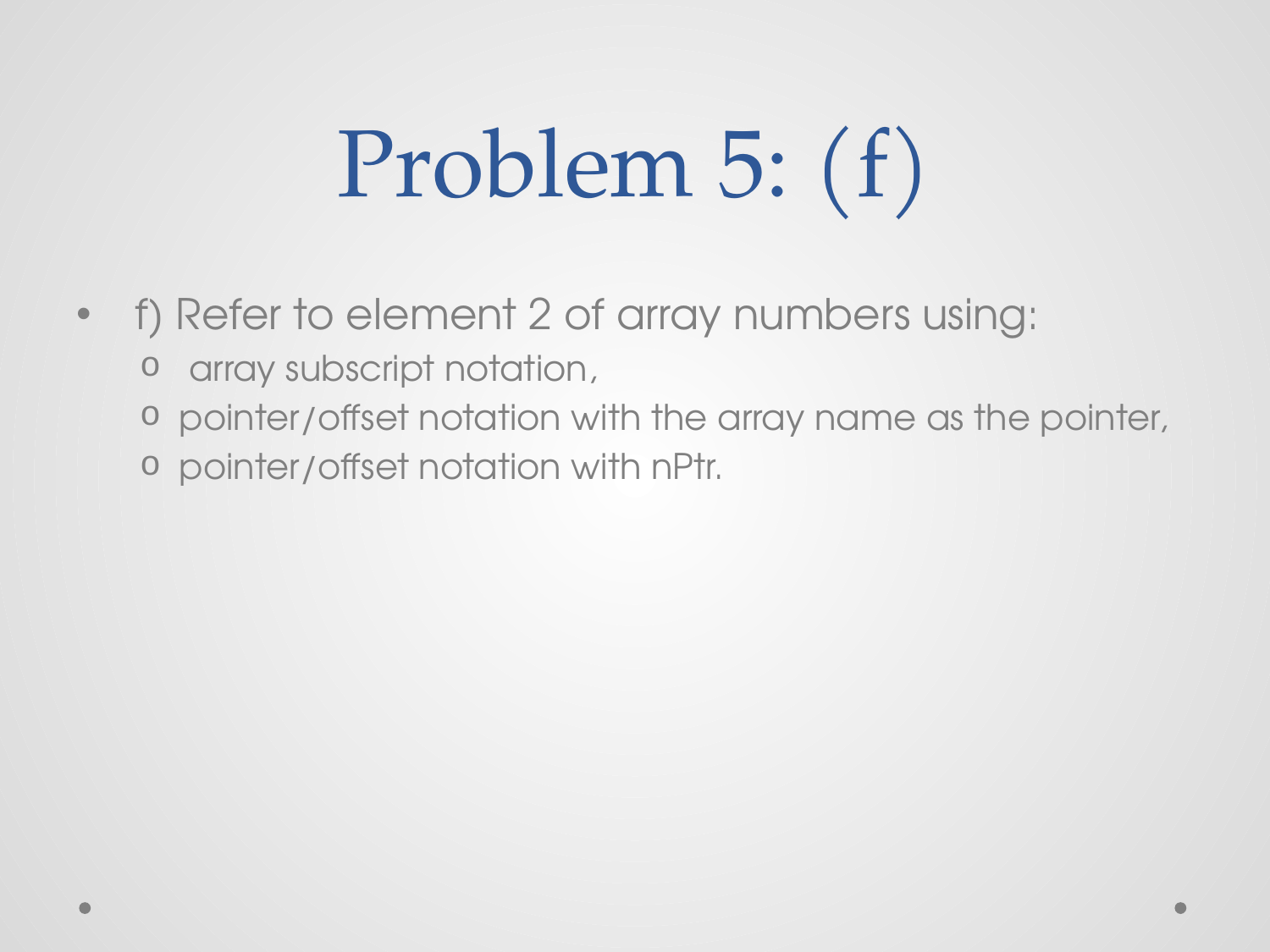

# Problem 5: (f)

 f) Refer to element 2 of array numbers using:
 array subscript notation,
pointer/offset notation with the array name as the pointer,
pointer/offset notation with nPtr.